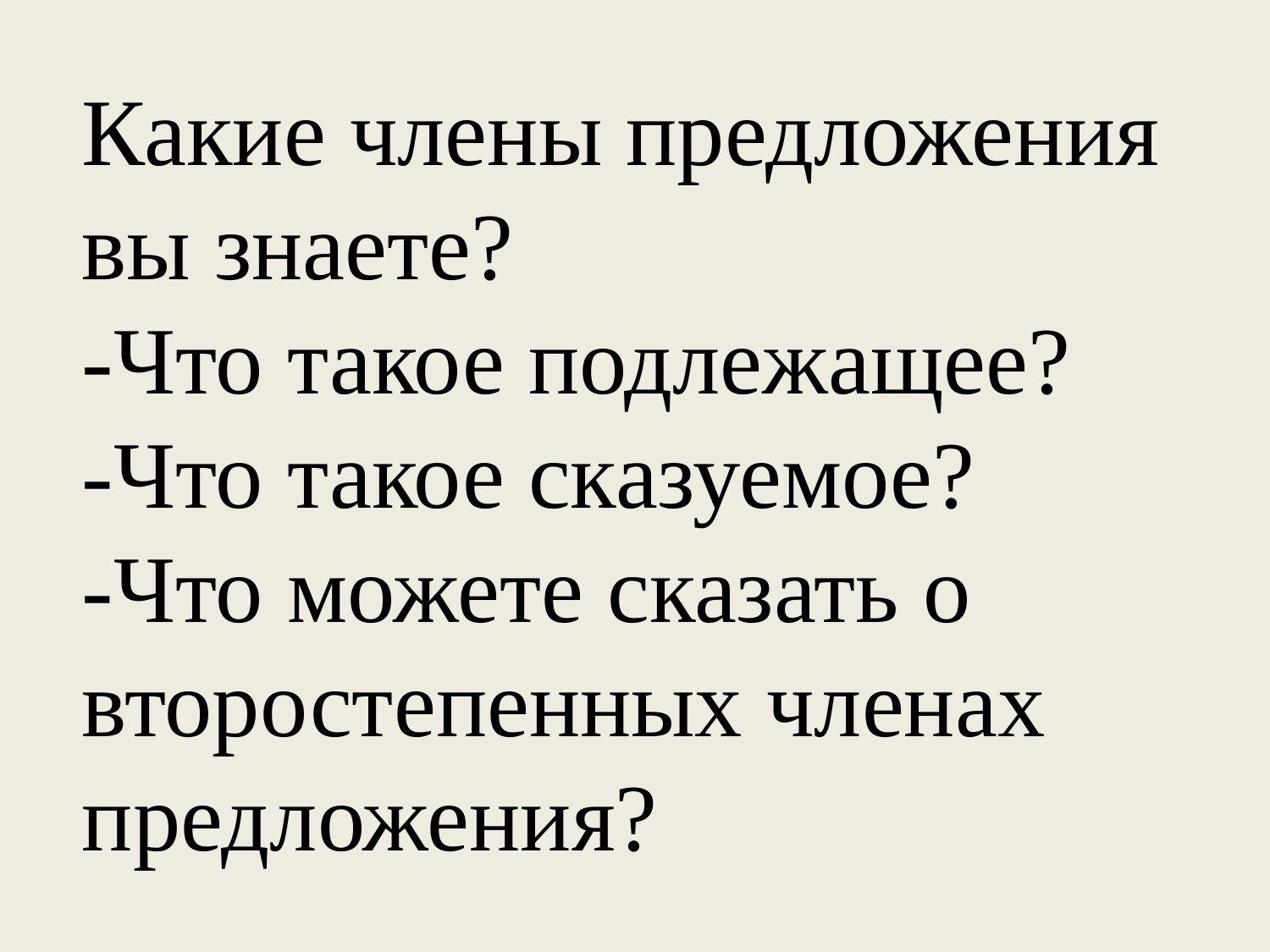

Какие члены предложения вы знаете?
-Что такое подлежащее?
-Что такое сказуемое?
-Что можете сказать о второстепенных членах предложения?